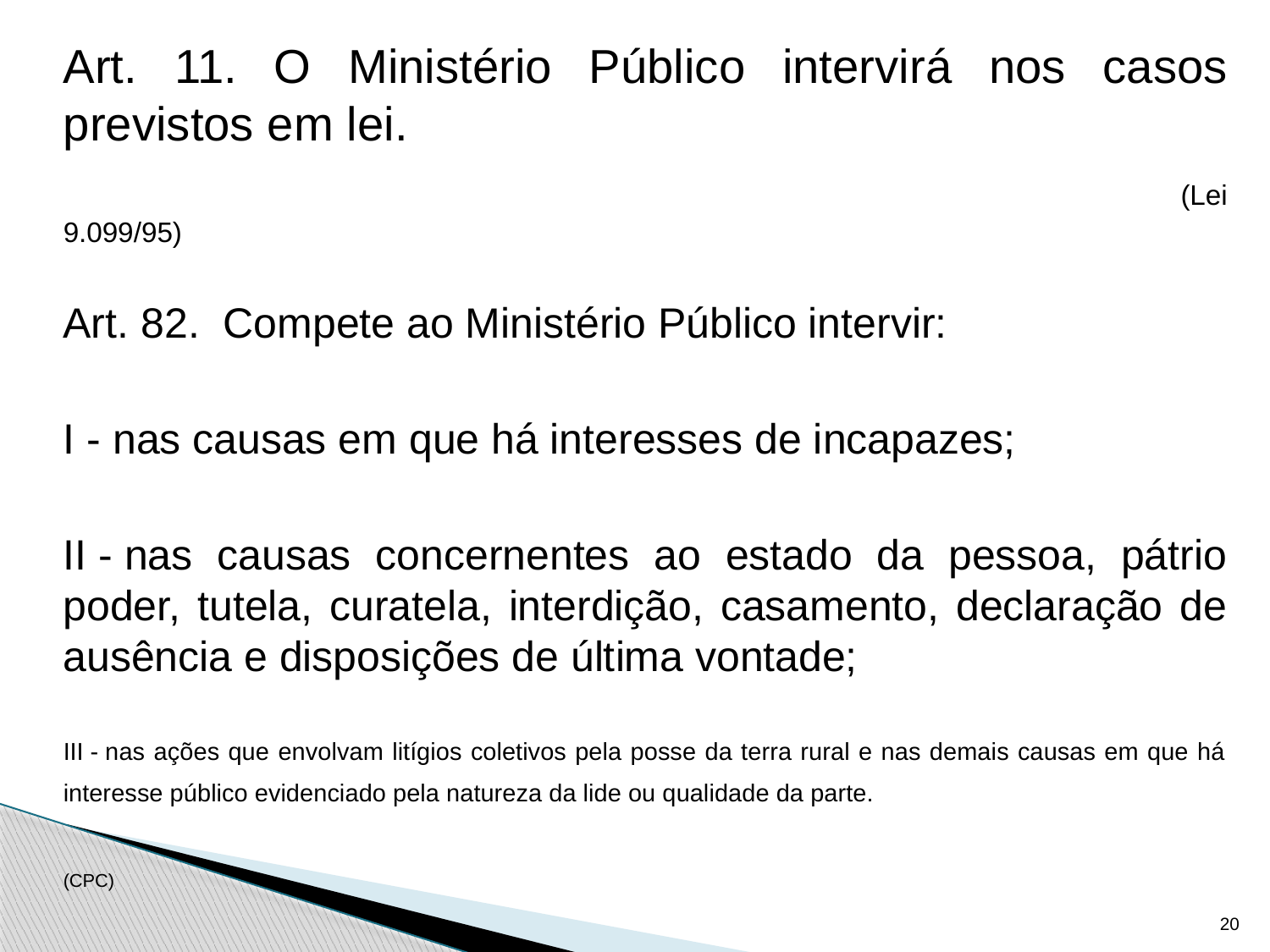

Art. 11. O Ministério Público intervirá nos casos previstos em lei.
								        (Lei 9.099/95)

	Art. 82.  Compete ao Ministério Público intervir:

	I - nas causas em que há interesses de incapazes;

	II - nas causas concernentes ao estado da pessoa, pátrio poder, tutela, curatela, interdição, casamento, declaração de ausência e disposições de última vontade;

	III - nas ações que envolvam litígios coletivos pela posse da terra rural e nas demais causas em que há interesse público evidenciado pela natureza da lide ou qualidade da parte.
										 (CPC)

20